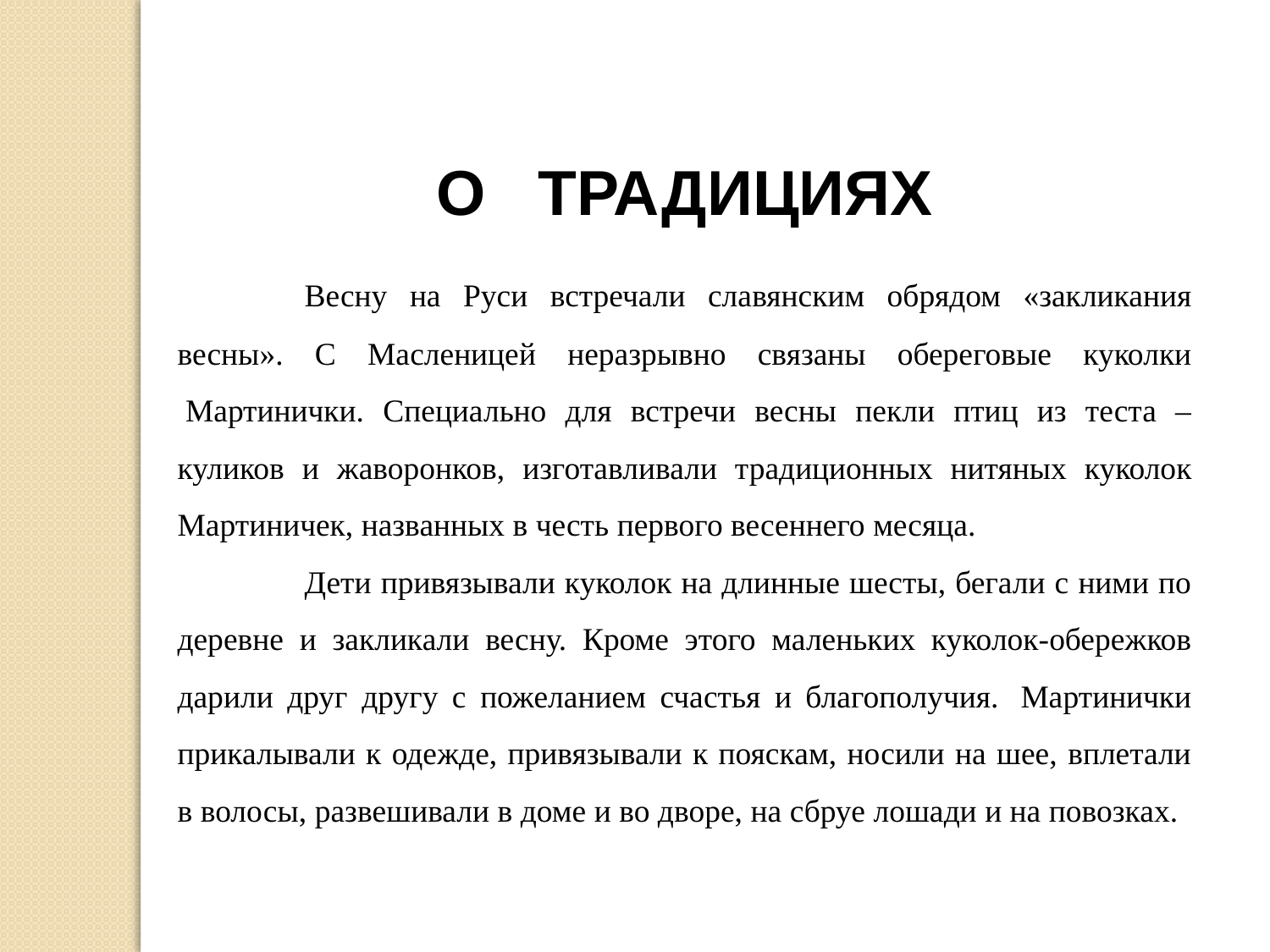

О   ТРАДИЦИЯХ

	Весну на Руси встречали славянским обрядом «закликания весны». С Масленицей неразрывно связаны обереговые куколки  Мартинички. Специально для встречи весны пекли птиц из теста – куликов и жаворонков, изготавливали традиционных нитяных куколок Мартиничек, названных в честь первого весеннего месяца.
	Дети привязывали куколок на длинные шесты, бегали с ними по деревне и закликали весну. Кроме этого маленьких куколок-обережков дарили друг другу с пожеланием счастья и благополучия.  Мартинички прикалывали к одежде, привязывали к пояскам, носили на шее, вплетали в волосы, развешивали в доме и во дворе, на сбруе лошади и на повозках.